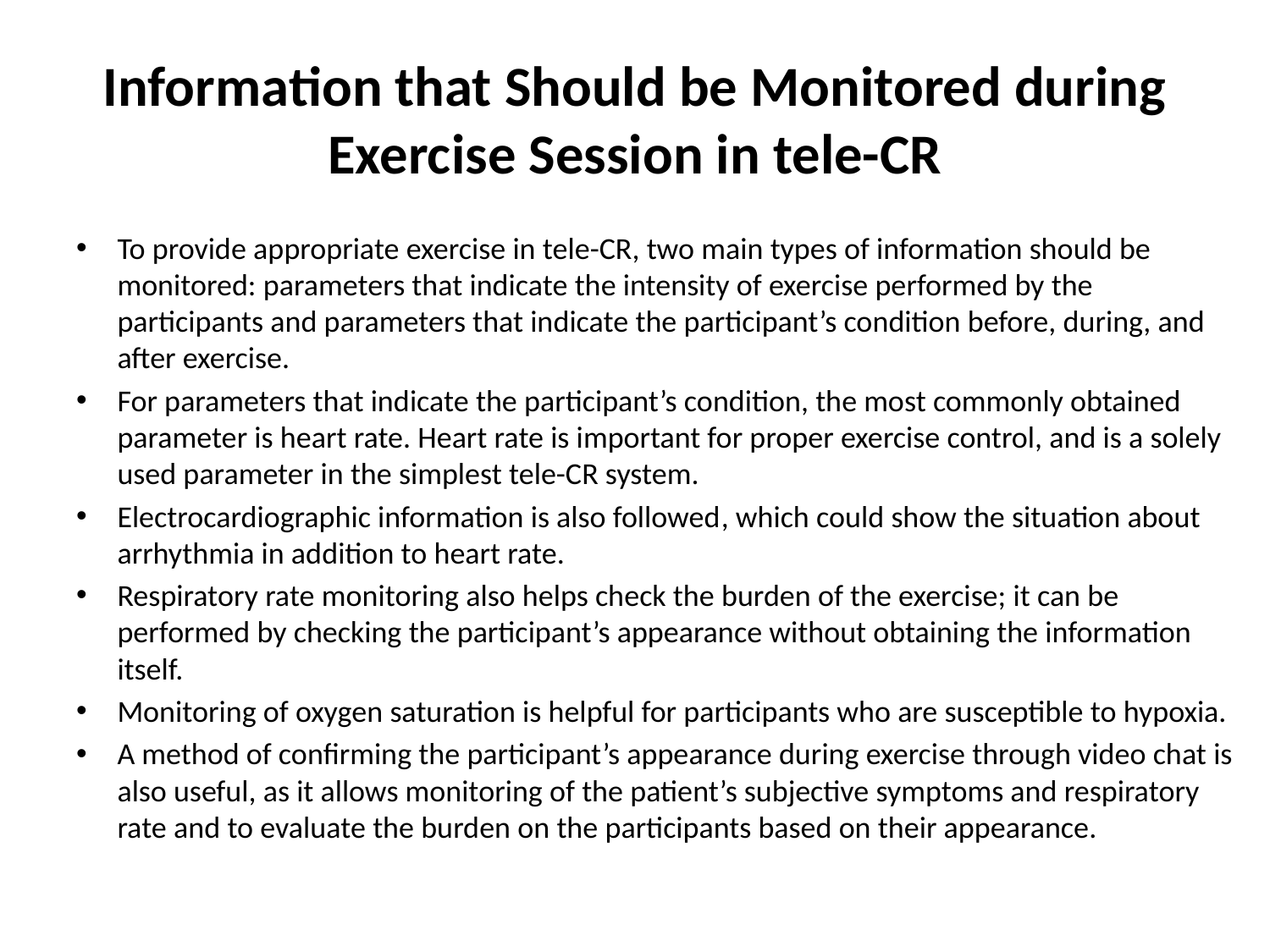

# Information that Should be Monitored during Exercise Session in tele-CR
To provide appropriate exercise in tele-CR, two main types of information should be monitored: parameters that indicate the intensity of exercise performed by the participants and parameters that indicate the participant’s condition before, during, and after exercise.
For parameters that indicate the participant’s condition, the most commonly obtained parameter is heart rate. Heart rate is important for proper exercise control, and is a solely used parameter in the simplest tele-CR system.
Electrocardiographic information is also followed, which could show the situation about arrhythmia in addition to heart rate.
Respiratory rate monitoring also helps check the burden of the exercise; it can be performed by checking the participant’s appearance without obtaining the information itself.
Monitoring of oxygen saturation is helpful for participants who are susceptible to hypoxia.
A method of confirming the participant’s appearance during exercise through video chat is also useful, as it allows monitoring of the patient’s subjective symptoms and respiratory rate and to evaluate the burden on the participants based on their appearance.